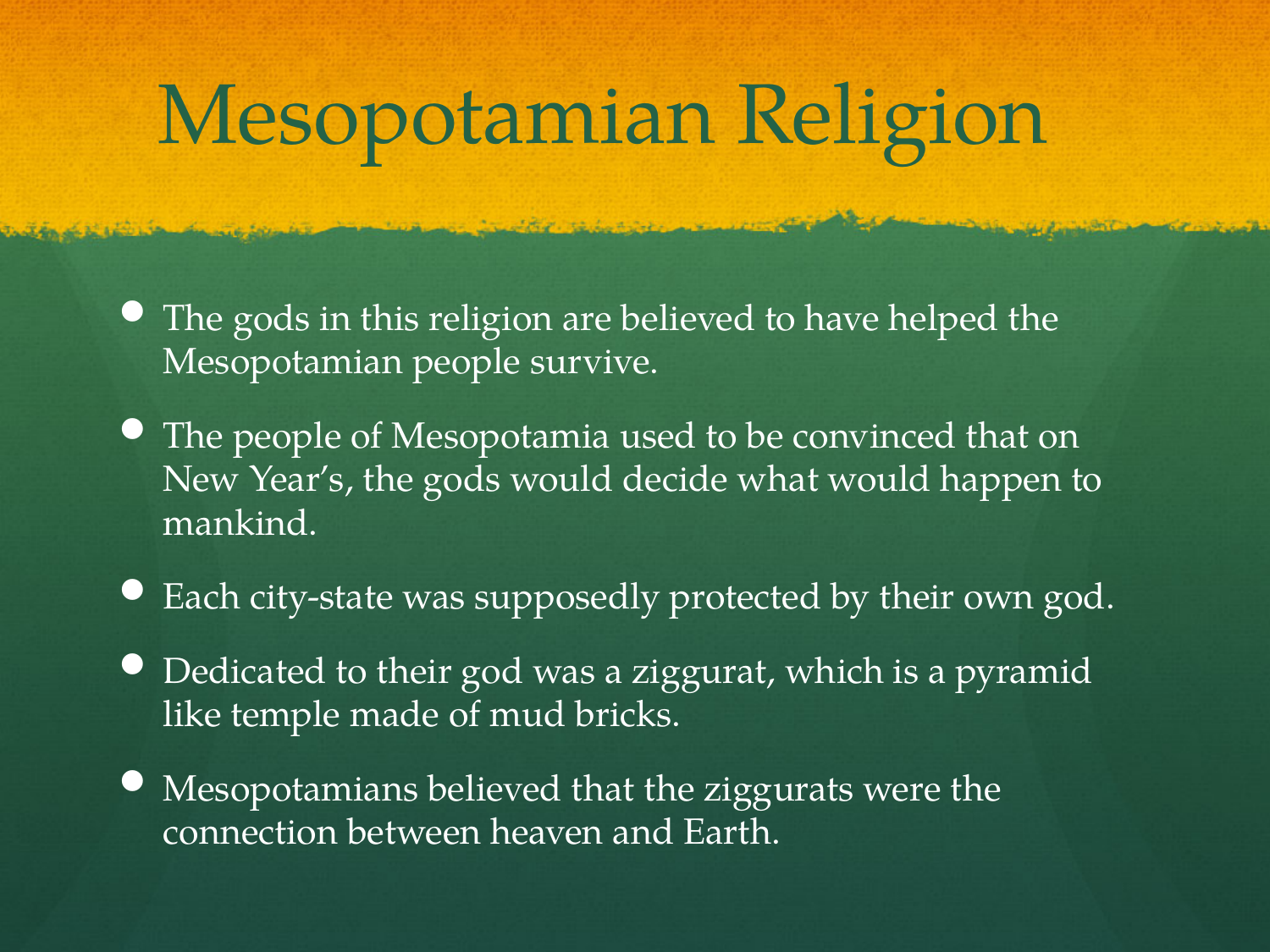

# Mesopotamian Religion

The gods in this religion are believed to have helped the Mesopotamian people survive.
The people of Mesopotamia used to be convinced that on New Year’s, the gods would decide what would happen to mankind.
Each city-state was supposedly protected by their own god.
Dedicated to their god was a ziggurat, which is a pyramid like temple made of mud bricks.
Mesopotamians believed that the ziggurats were the connection between heaven and Earth.